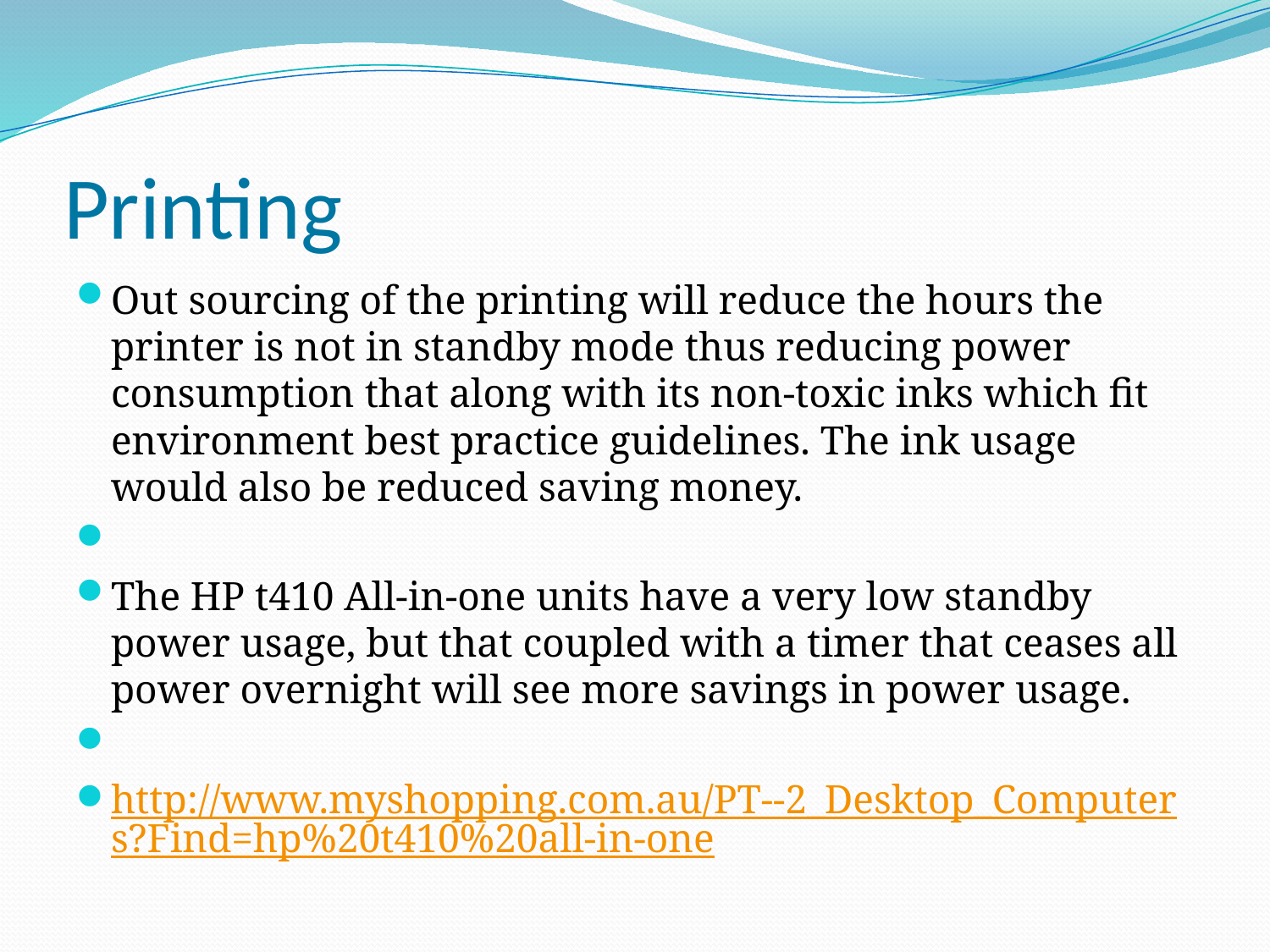

# Printing
Out sourcing of the printing will reduce the hours the printer is not in standby mode thus reducing power consumption that along with its non-toxic inks which fit environment best practice guidelines. The ink usage would also be reduced saving money.

The HP t410 All-in-one units have a very low standby power usage, but that coupled with a timer that ceases all power overnight will see more savings in power usage.

http://www.myshopping.com.au/PT--2_Desktop_Computers?Find=hp%20t410%20all-in-one